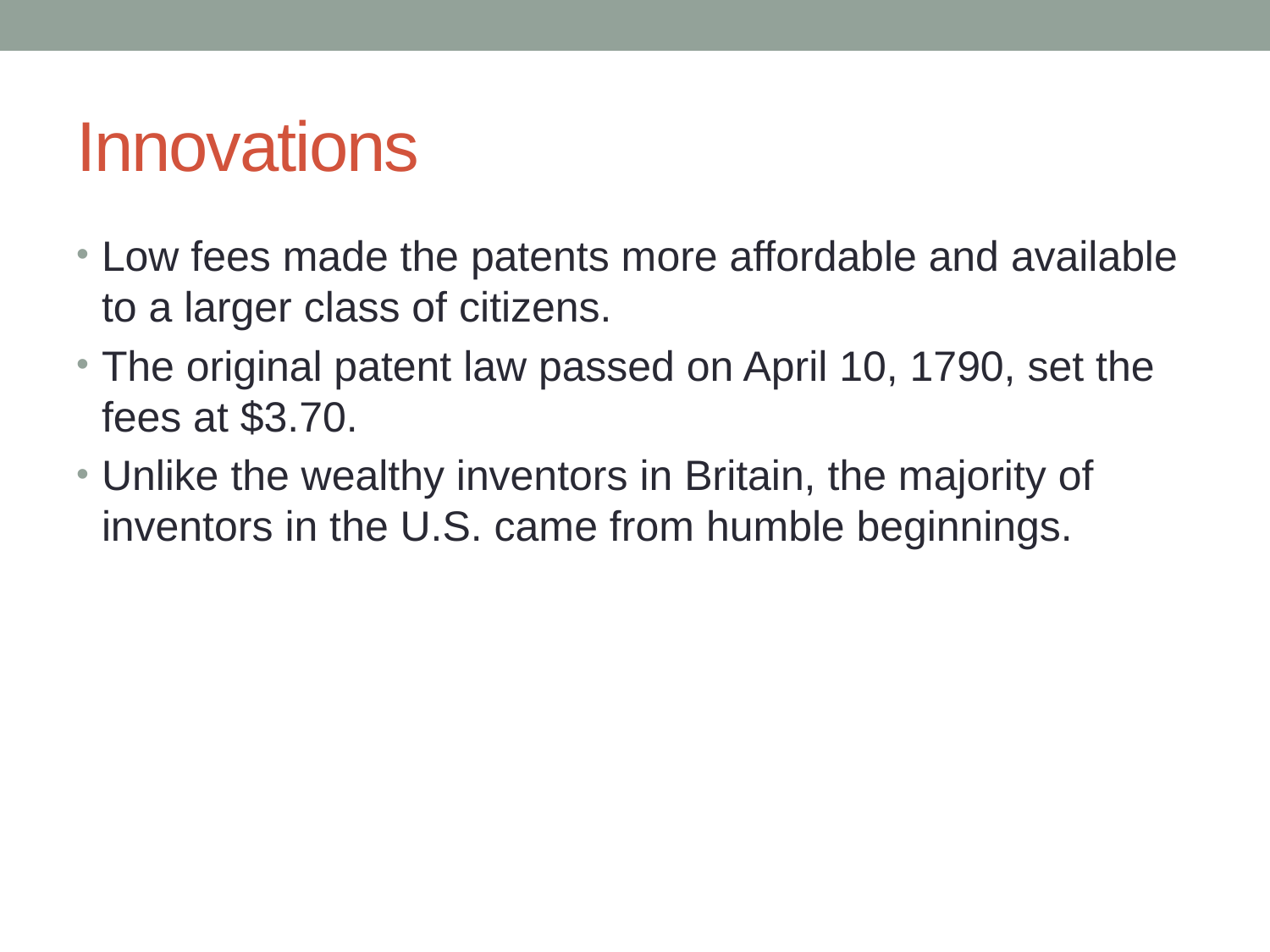

# Innovations
Low fees made the patents more affordable and available to a larger class of citizens.
The original patent law passed on April 10, 1790, set the fees at $3.70.
Unlike the wealthy inventors in Britain, the majority of inventors in the U.S. came from humble beginnings.